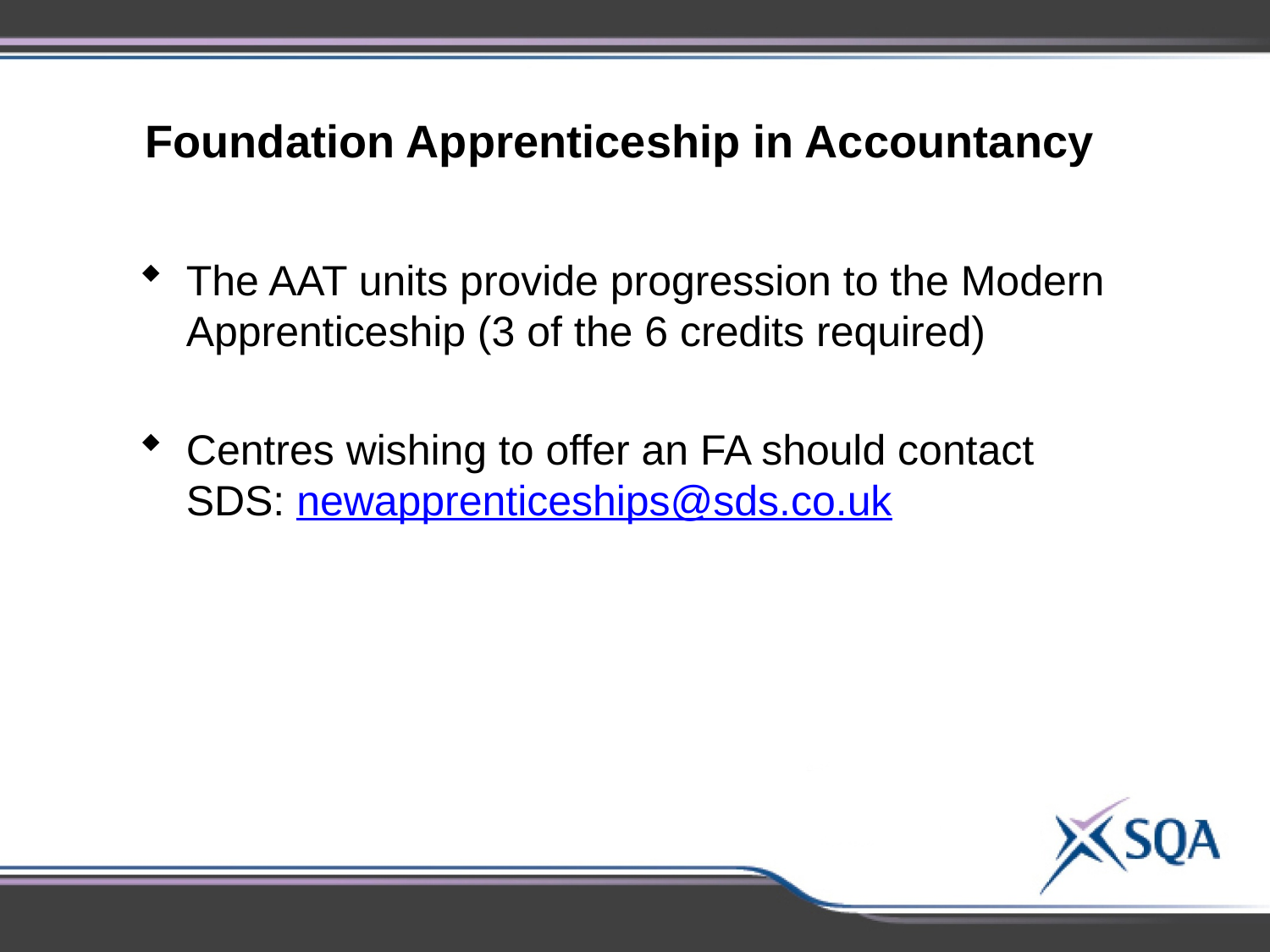

Foundation Apprenticeship in Accountancy

The AAT units provide progression to the Modern Apprenticeship (3 of the 6 credits required)

Centres wishing to offer an FA should contact SDS: newapprenticeships@sds.co.uk